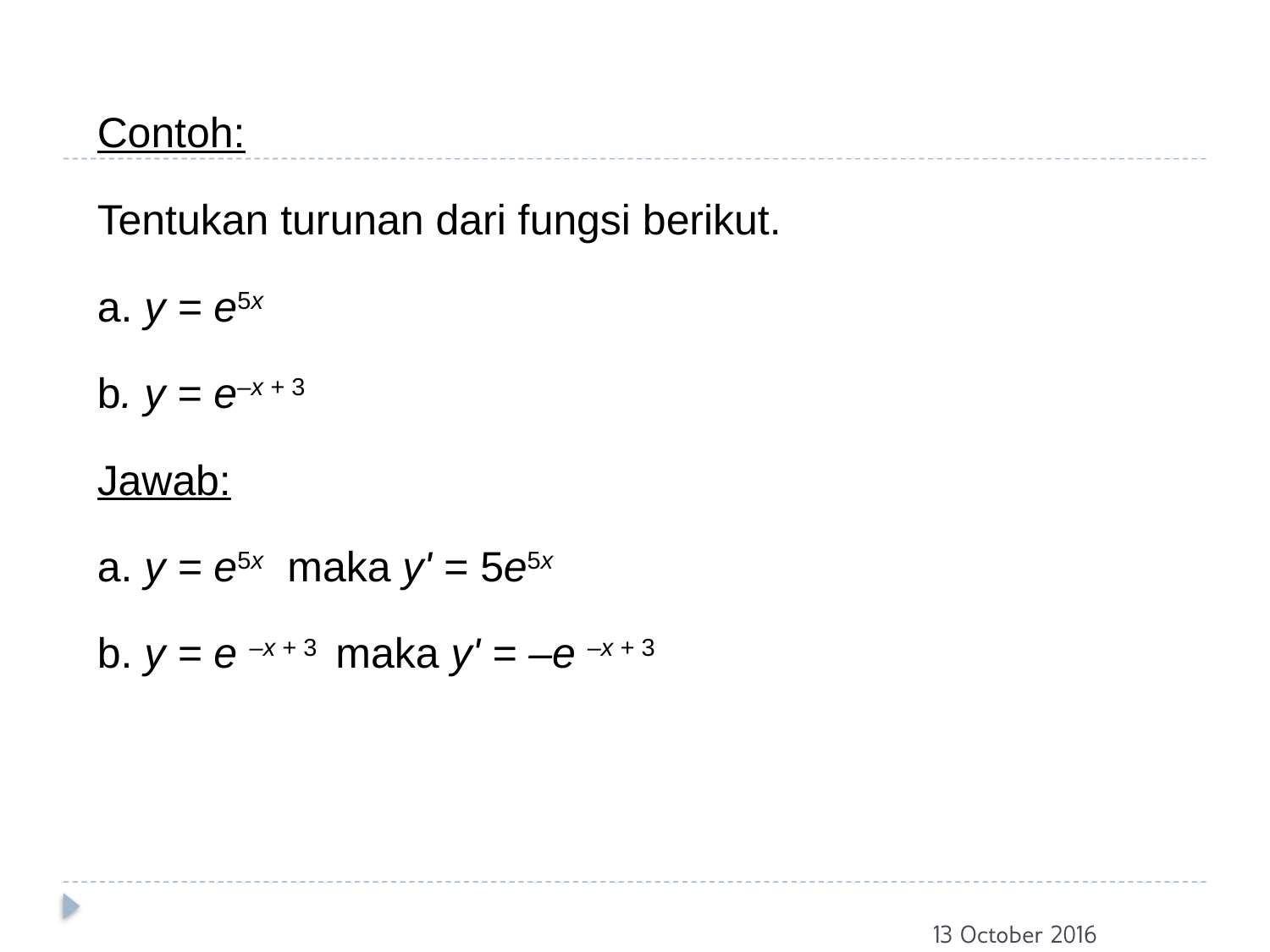

Contoh:
Tentukan turunan dari fungsi berikut.
a. y = e5x
b. y = e–x + 3
Jawab:
a. y = e5x  maka y' = 5e5x
b. y = e –x + 3  maka y' = –e –x + 3
13 October 2016